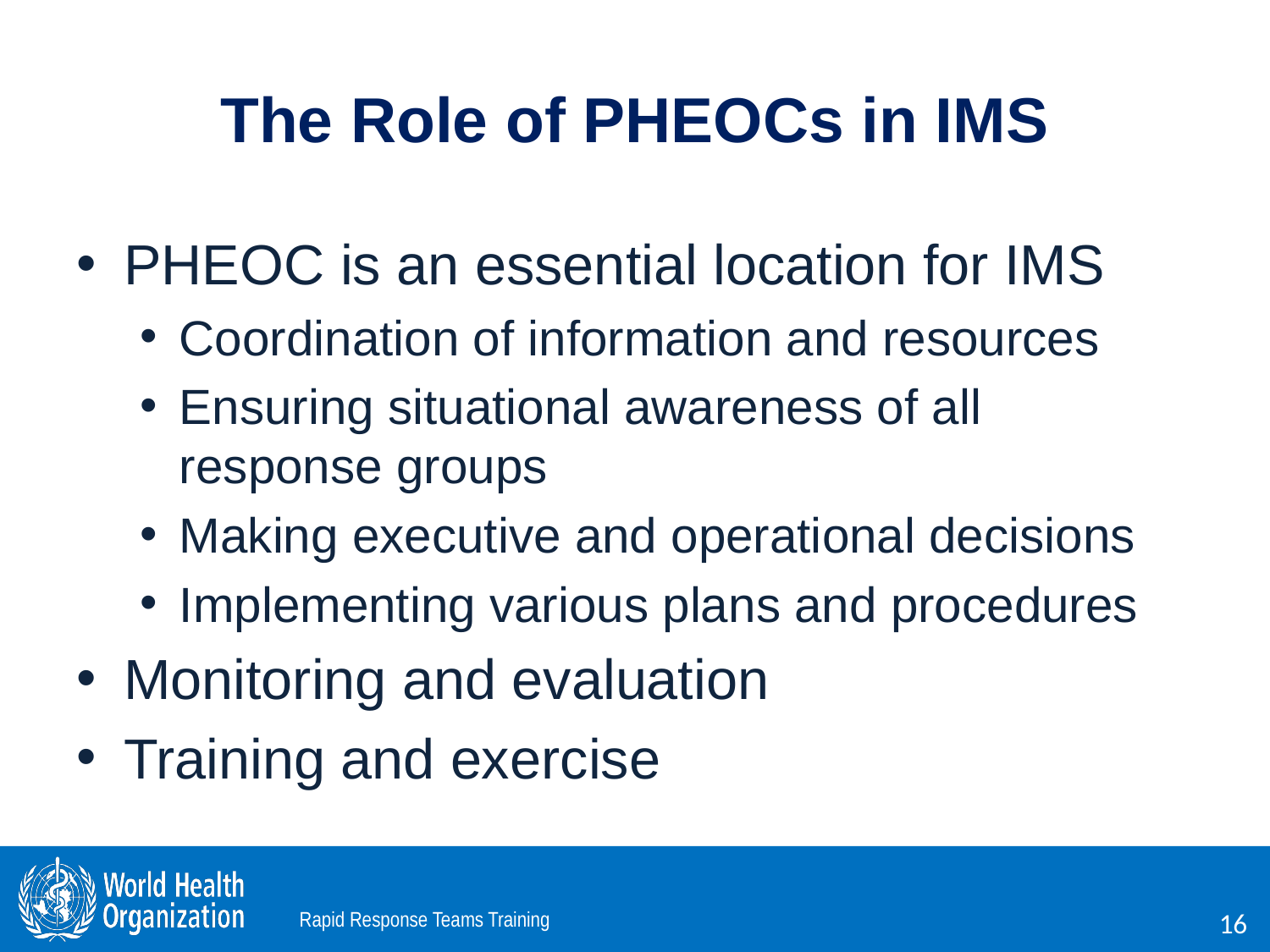

# The Role of PHEOCs in IMS
PHEOC is an essential location for IMS
Coordination of information and resources
Ensuring situational awareness of all response groups
Making executive and operational decisions
Implementing various plans and procedures
Monitoring and evaluation
Training and exercise